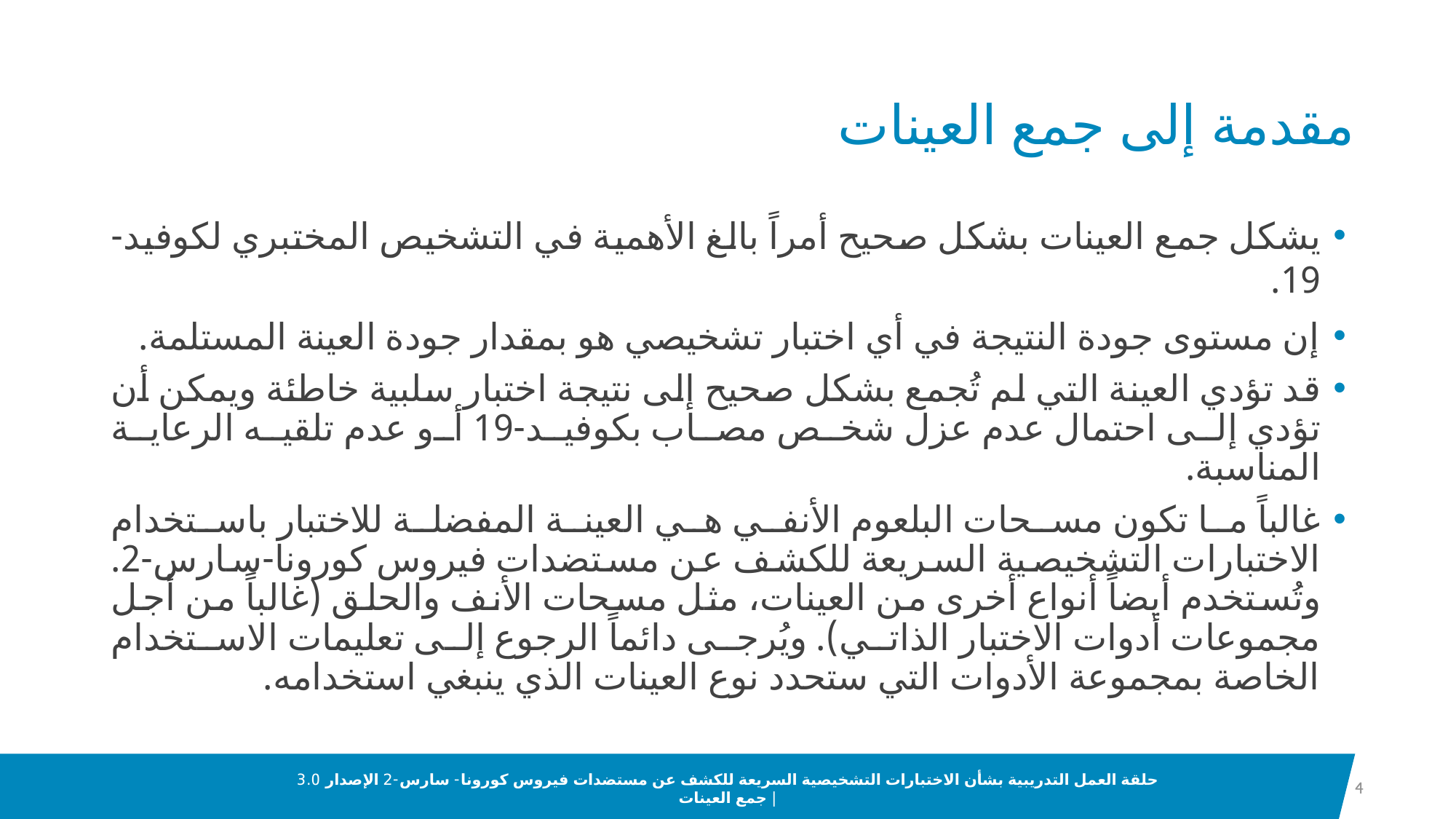

# مقدمة إلى جمع العينات
يشكل جمع العينات بشكل صحيح أمراً بالغ الأهمية في التشخيص المختبري لكوفيد-19.
إن مستوى جودة النتيجة في أي اختبار تشخيصي هو بمقدار جودة العينة المستلمة.
قد تؤدي العينة التي لم تُجمع بشكل صحيح إلى نتيجة اختبار سلبية خاطئة ويمكن أن تؤدي إلى احتمال عدم عزل شخص مصاب بكوفيد-19 أو عدم تلقيه الرعاية المناسبة.
غالباً ما تكون مسحات البلعوم الأنفي هي العينة المفضلة للاختبار باستخدام الاختبارات التشخيصية السريعة للكشف عن مستضدات فيروس كورونا-سارس-2. وتُستخدم أيضاً أنواع أخرى من العينات، مثل مسحات الأنف والحلق (غالباً من أجل مجموعات أدوات الاختبار الذاتي). ويُرجى دائماً الرجوع إلى تعليمات الاستخدام الخاصة بمجموعة الأدوات التي ستحدد نوع العينات الذي ينبغي استخدامه.

4
حلقة العمل التدريبية بشأن الاختبارات التشخيصية السريعة للكشف عن مستضدات فيروس كورونا- سارس-2 الإصدار 3.0 | جمع العينات